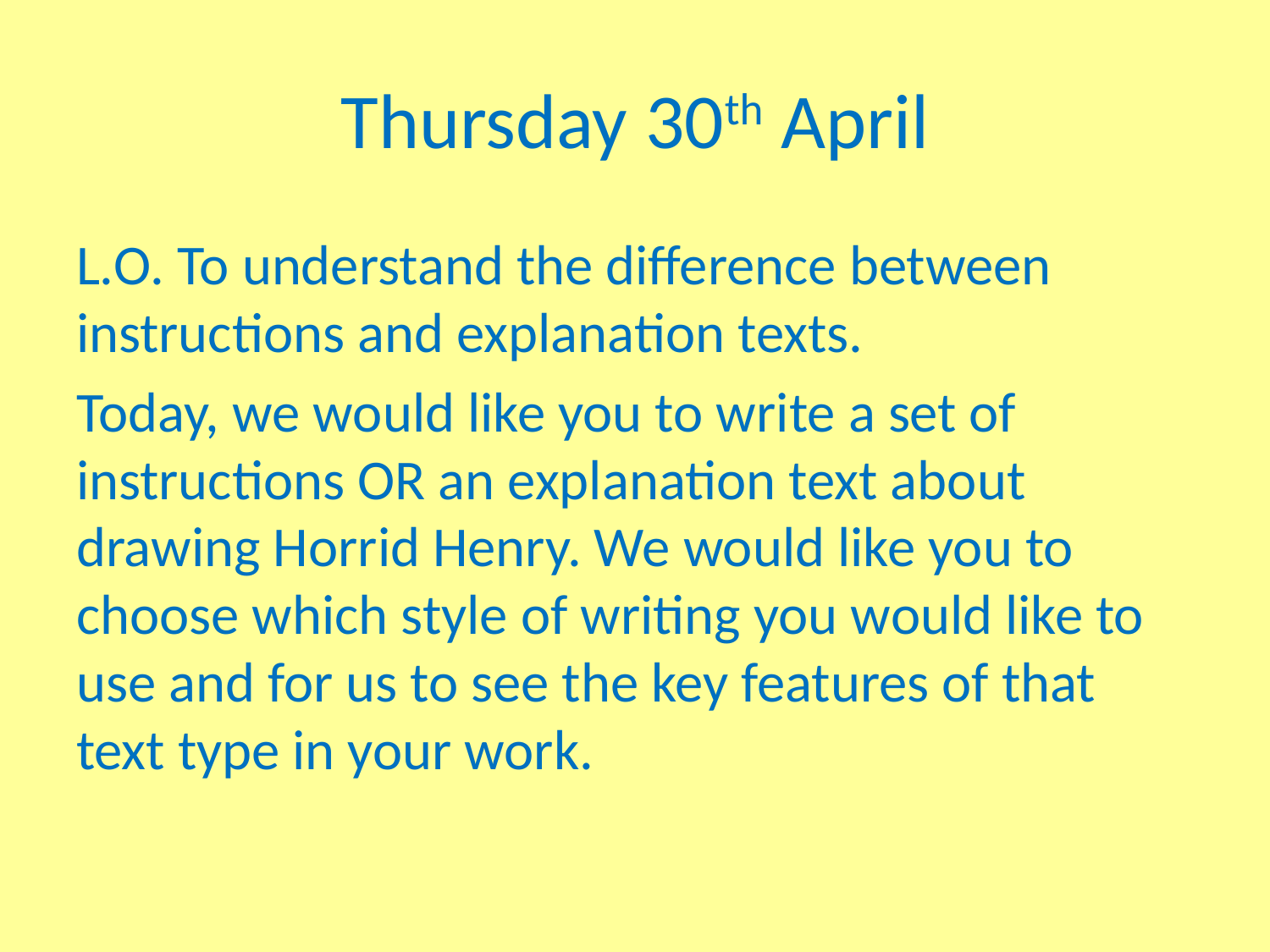

# Thursday 30th April
L.O. To understand the difference between instructions and explanation texts.
Today, we would like you to write a set of instructions OR an explanation text about drawing Horrid Henry. We would like you to choose which style of writing you would like to use and for us to see the key features of that text type in your work.